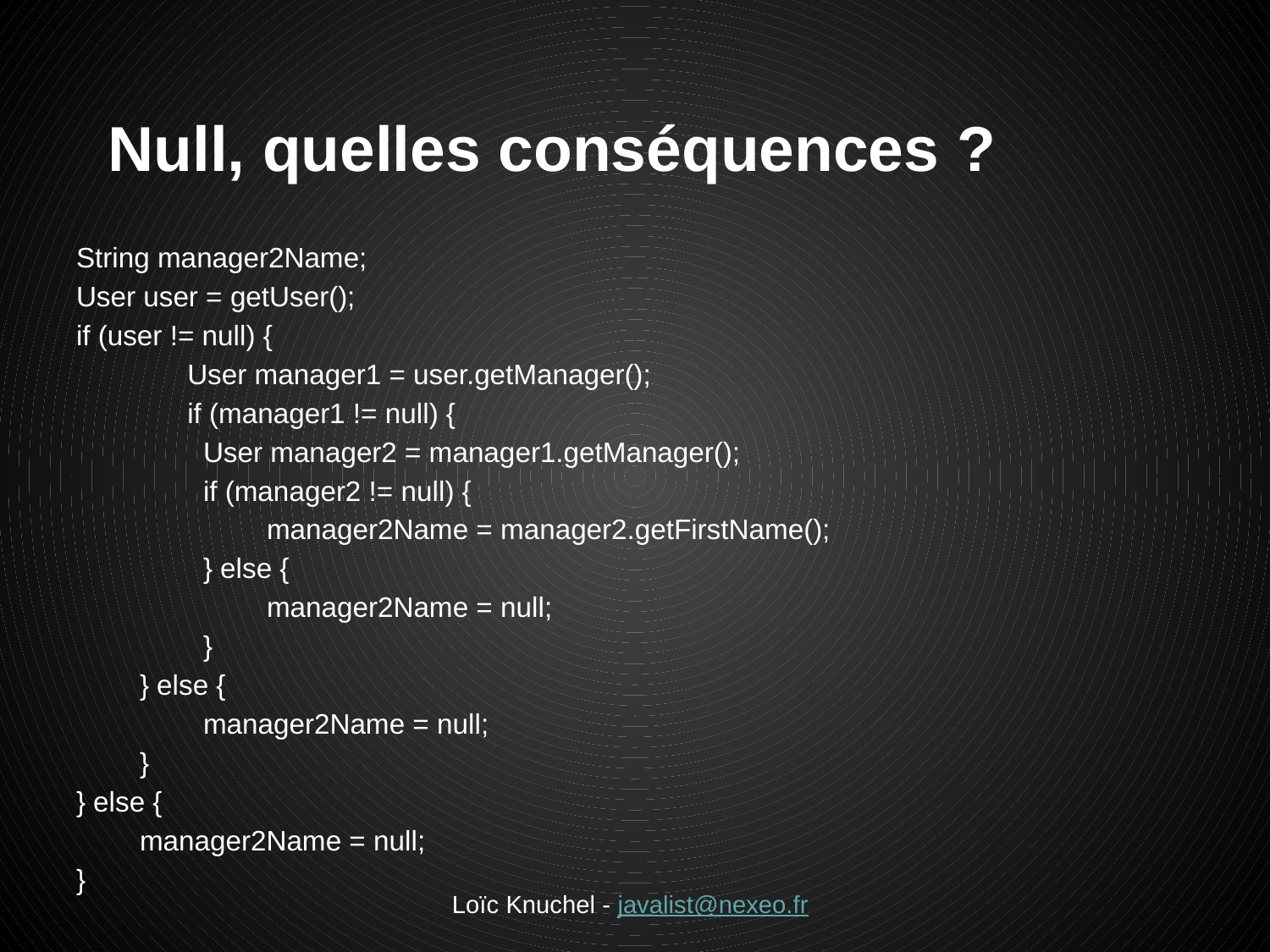

# Null, quelles conséquences ?
String manager2Name;
User user = getUser();
if (user != null) {
User manager1 = user.getManager();
if (manager1 != null) {
User manager2 = manager1.getManager();
if (manager2 != null) {
manager2Name = manager2.getFirstName();
} else {
manager2Name = null;
}
} else {
manager2Name = null;
}
} else {
manager2Name = null;
}

Loïc Knuchel - javalist@nexeo.fr